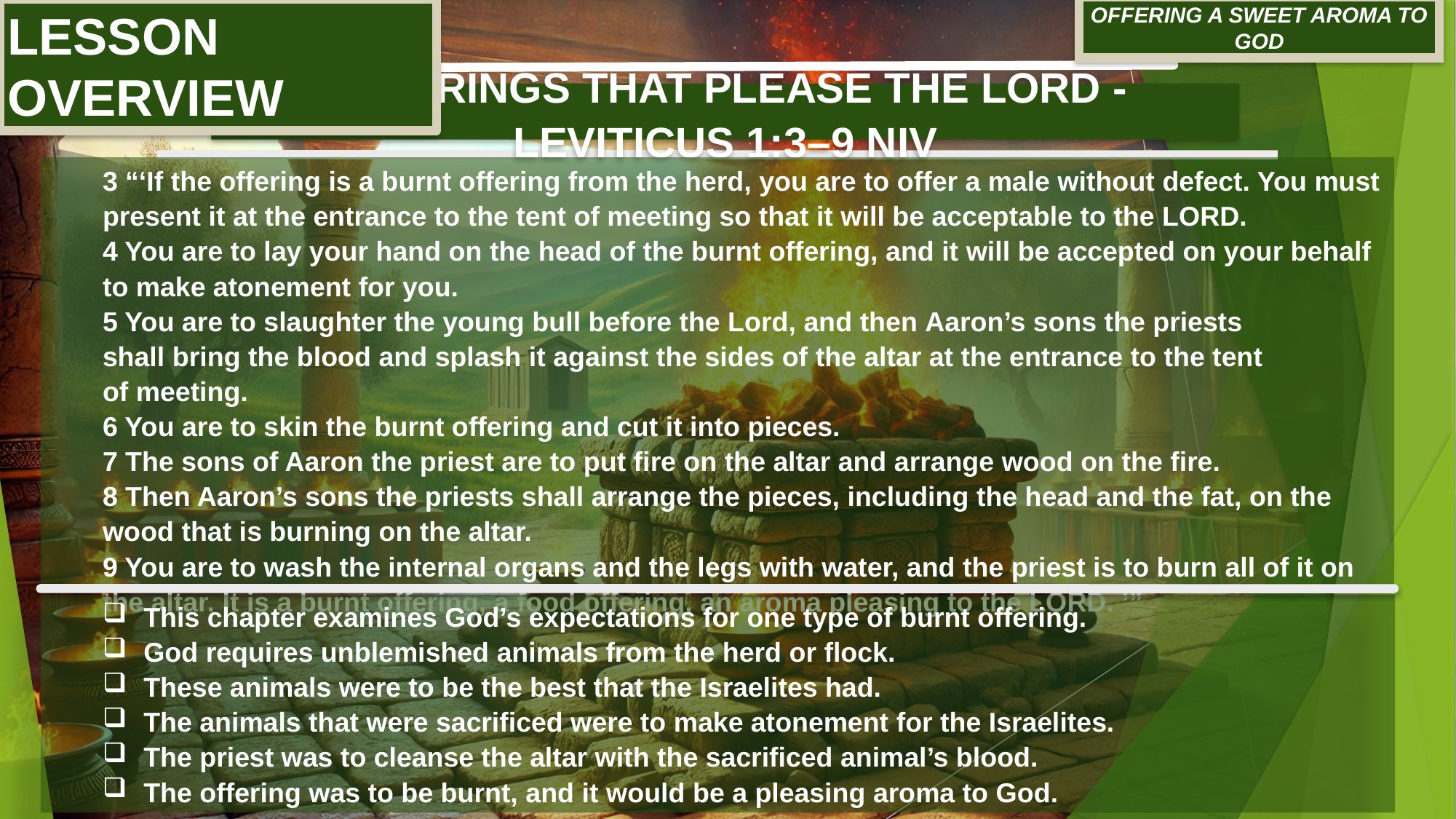

Offering a Sweet Aroma to God
LESSON OVERVIEW
Offerings That Please the Lord - Leviticus 1:3–9 NIV

3 “‘If the offering is a burnt offering from the herd, you are to offer a male without defect. You must present it at the entrance to the tent of meeting so that it will be acceptable to the LORD.
4 You are to lay your hand on the head of the burnt offering, and it will be accepted on your behalf to make atonement for you.
5 You are to slaughter the young bull before the Lord, and then Aaron’s sons the priests shall bring the blood and splash it against the sides of the altar at the entrance to the tent of meeting.
6 You are to skin the burnt offering and cut it into pieces.
7 The sons of Aaron the priest are to put fire on the altar and arrange wood on the fire.
8 Then Aaron’s sons the priests shall arrange the pieces, including the head and the fat, on the wood that is burning on the altar.
9 You are to wash the internal organs and the legs with water, and the priest is to burn all of it on the altar. It is a burnt offering, a food offering, an aroma pleasing to the LORD. ’”

This chapter examines God’s expectations for one type of burnt offering.
God requires unblemished animals from the herd or flock.
These animals were to be the best that the Israelites had.
The animals that were sacrificed were to make atonement for the Israelites.
The priest was to cleanse the altar with the sacrificed animal’s blood.
The offering was to be burnt, and it would be a pleasing aroma to God.